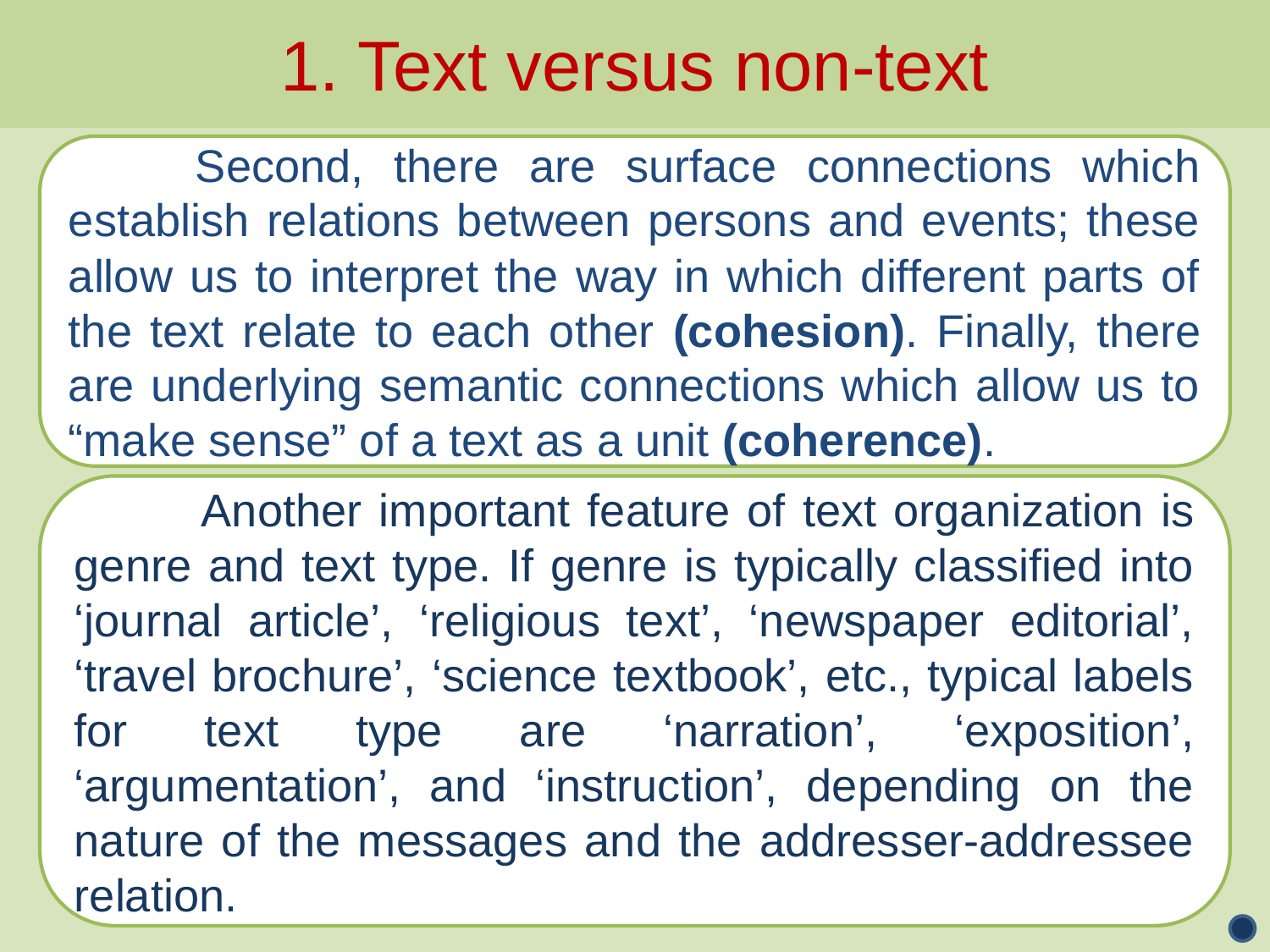

1. Text versus non-text
	Second, there are surface connections which establish relations between persons and events; these allow us to interpret the way in which different parts of the text relate to each other (cohesion). Finally, there are underlying semantic connections which allow us to “make sense” of a text as a unit (coherence).
	Another important feature of text organization is genre and text type. If genre is typically classified into ‘journal article’, ‘religious text’, ‘newspaper editorial’, ‘travel brochure’, ‘science textbook’, etc., typical labels for text type are ‘narration’, ‘exposition’, ‘argumentation’, and ‘instruction’, depending on the nature of the messages and the addresser-addressee relation.